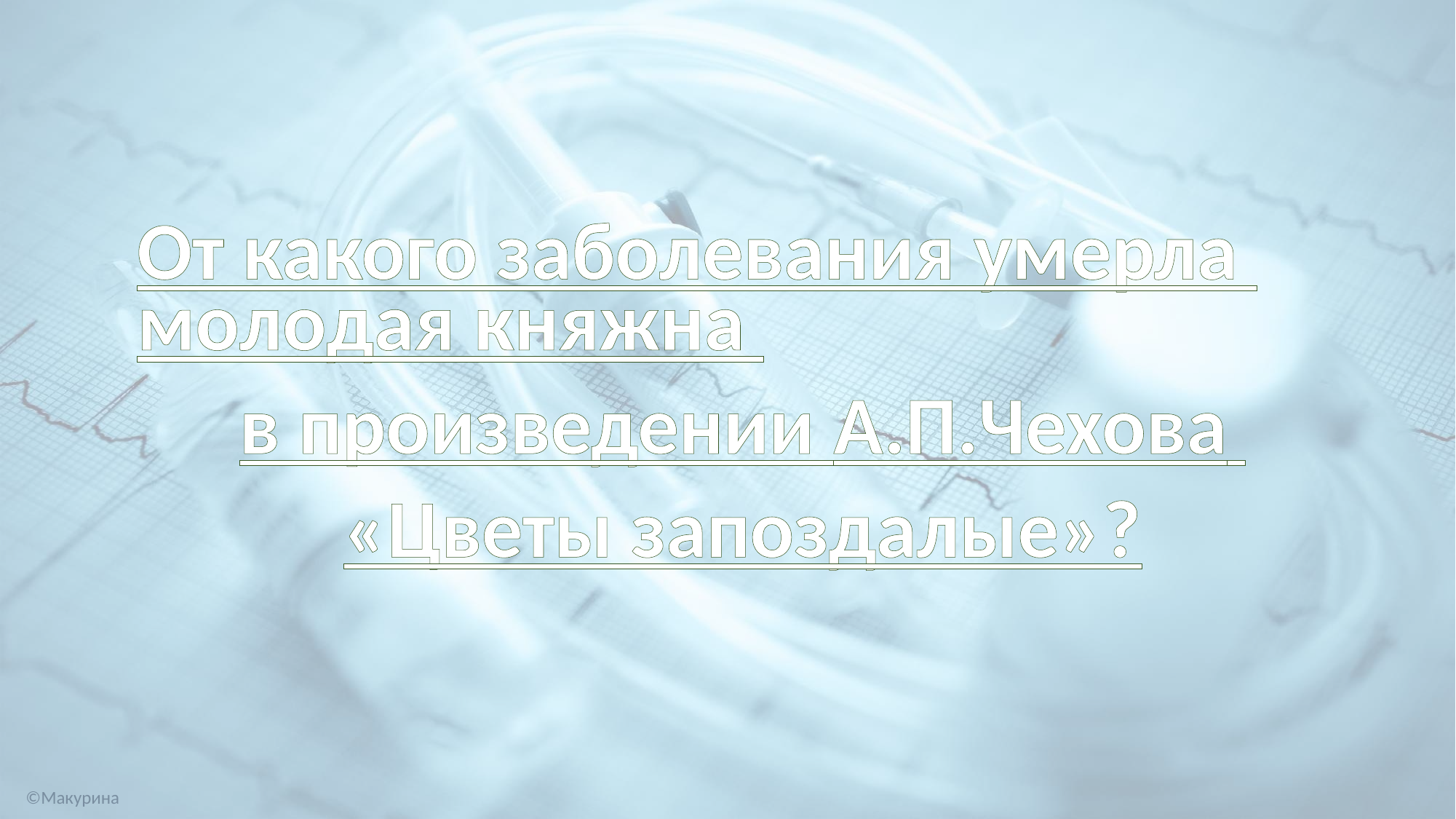

От какого заболевания умерла молодая княжна
в произведении А.П.Чехова
«Цветы запоздалые»?